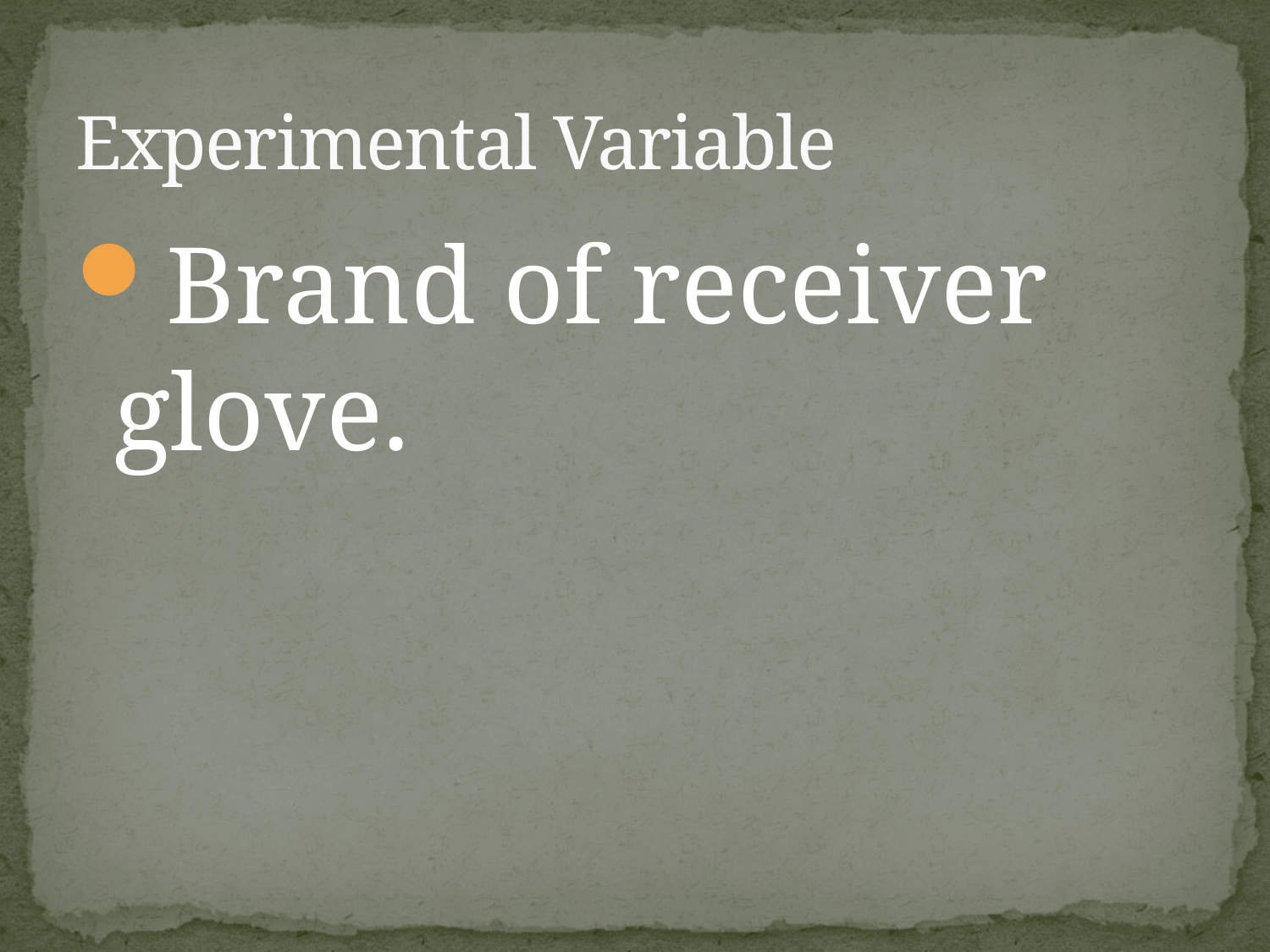

# Experimental Variable
Brand of receiver glove.